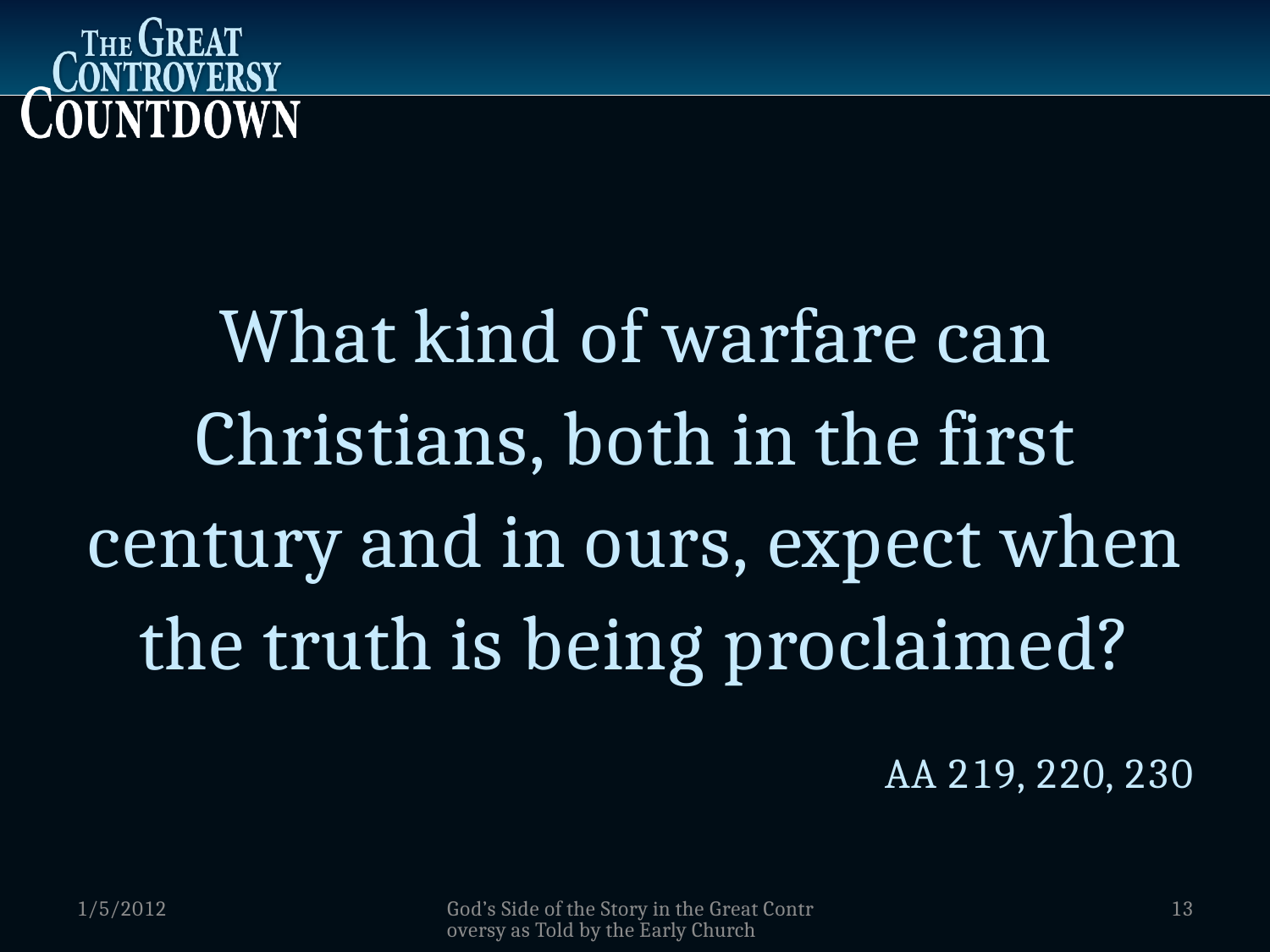

What kind of warfare can Christians, both in the first century and in ours, expect when the truth is being proclaimed?

AA 219, 220, 230
1/5/2012
God’s Side of the Story in the Great Controversy as Told by the Early Church
13